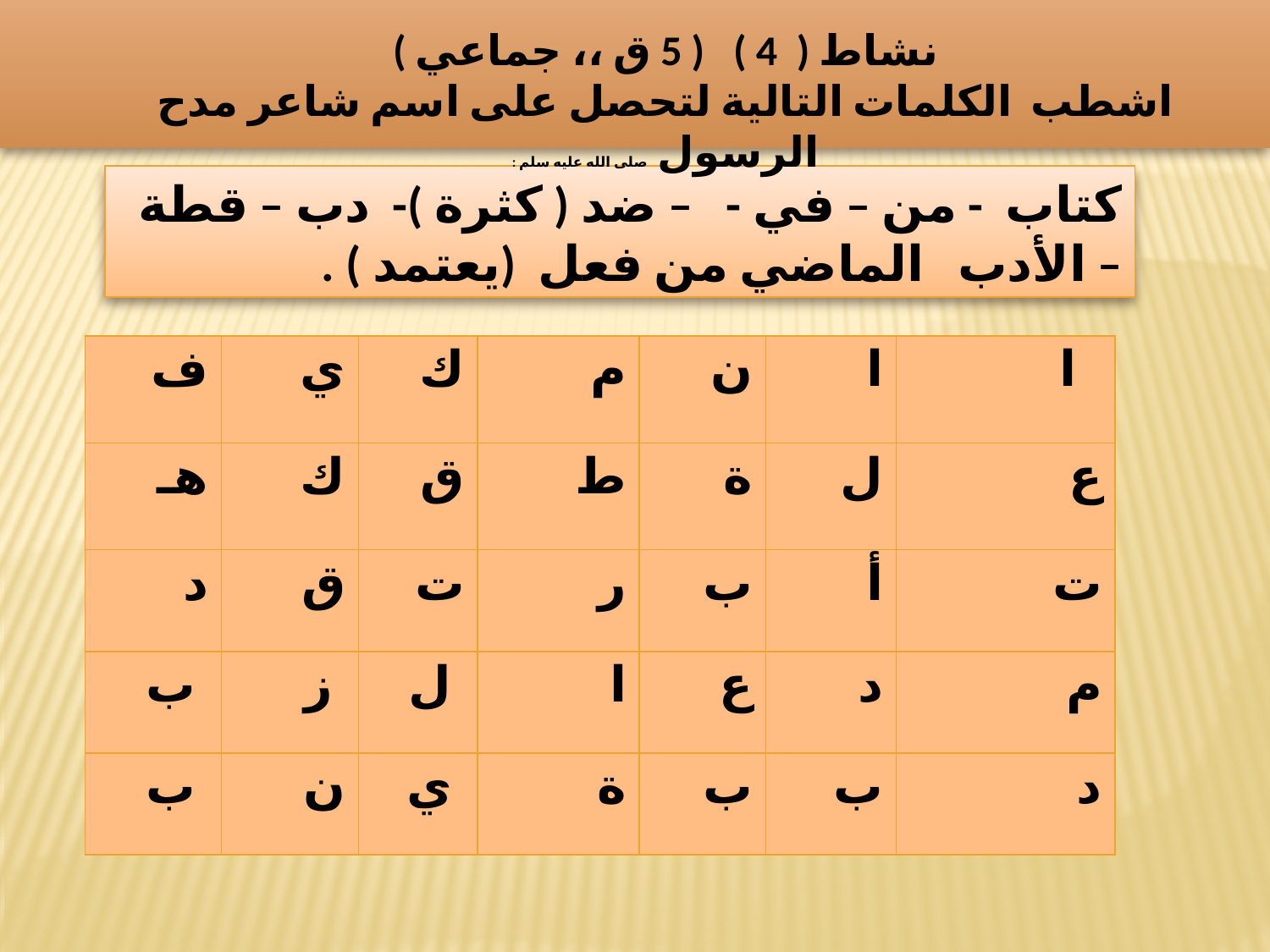

نشاط (  4 )   ( 5 ق ،، جماعي )
اشطب  الكلمات التالية لتحصل على اسم شاعر مدح الرسول صلى الله عليه سلم :
كتاب  - من – في -   – ضد ( كثرة )-  دب – قطة – الأدب   الماضي من فعل  (يعتمد ) .

| ف | ي | ك | م | ن | ا | ا |
| --- | --- | --- | --- | --- | --- | --- |
| هـ | ك | ق | ط | ة | ل | ع |
| د | ق | ت | ر | ب | أ | ت |
| ب | ز | ل | ا | ع | د | م |
| ب | ن | ي | ة | ب | ب | د |